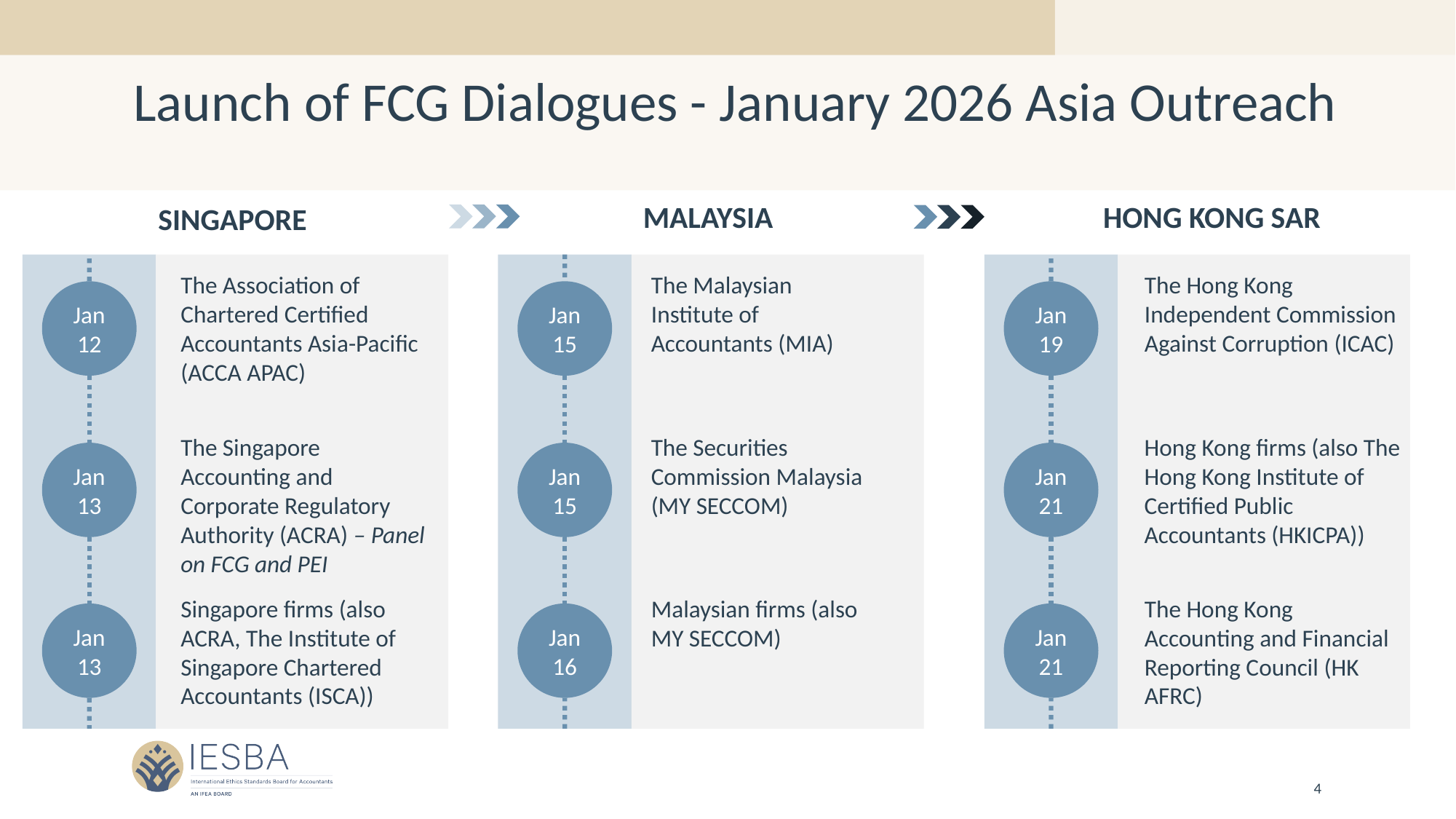

# Launch of FCG Dialogues - January 2026 Asia Outreach
HONG KONG SAR
MALAYSIA
SINGAPORE

The Association of Chartered Certified Accountants Asia-Pacific (ACCA APAC)
The Malaysian Institute of Accountants (MIA)
The Hong Kong Independent Commission Against Corruption (ICAC)
Jan 12
Jan 15
Jan 19
The Singapore Accounting and Corporate Regulatory Authority (ACRA) – Panel on FCG and PEI

The Securities Commission Malaysia (MY SECCOM)
Hong Kong firms (also The Hong Kong Institute of Certified Public Accountants (HKICPA))
Jan 13
Jan 15
Jan 21
Singapore firms (also ACRA, The Institute of Singapore Chartered Accountants (ISCA))
Malaysian firms (also MY SECCOM)
The Hong Kong Accounting and Financial Reporting Council (HK AFRC)
Jan 13
Jan 16
Jan 21
4